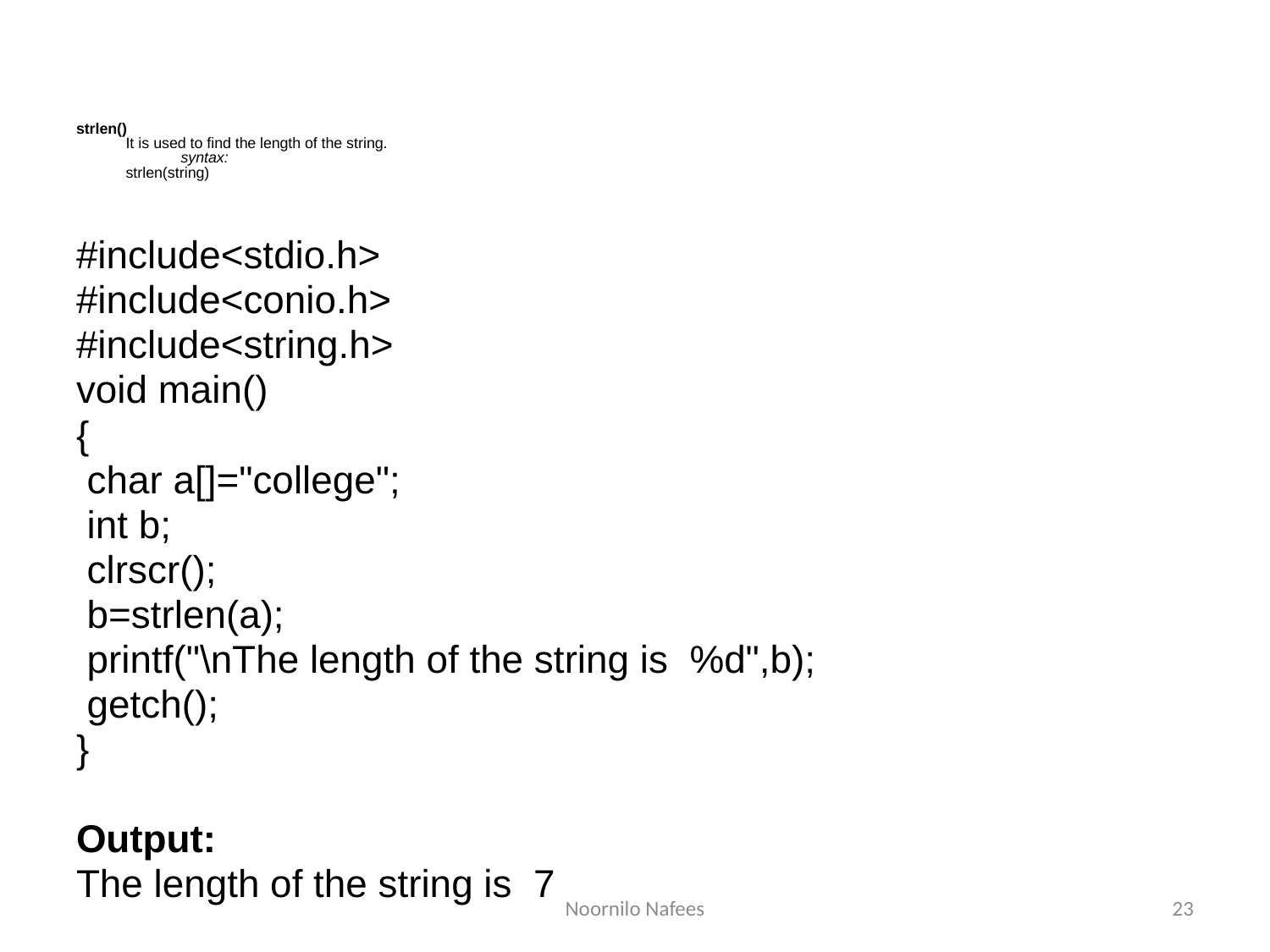

# strlen() It is used to find the length of the string. syntax: strlen(string)
#include<stdio.h>
#include<conio.h>
#include<string.h>
void main()
{
 char a[]="college";
 int b;
 clrscr();
 b=strlen(a);
 printf("\nThe length of the string is  %d",b);
 getch();
}

Output:
The length of the string is  7

Noornilo Nafees
23